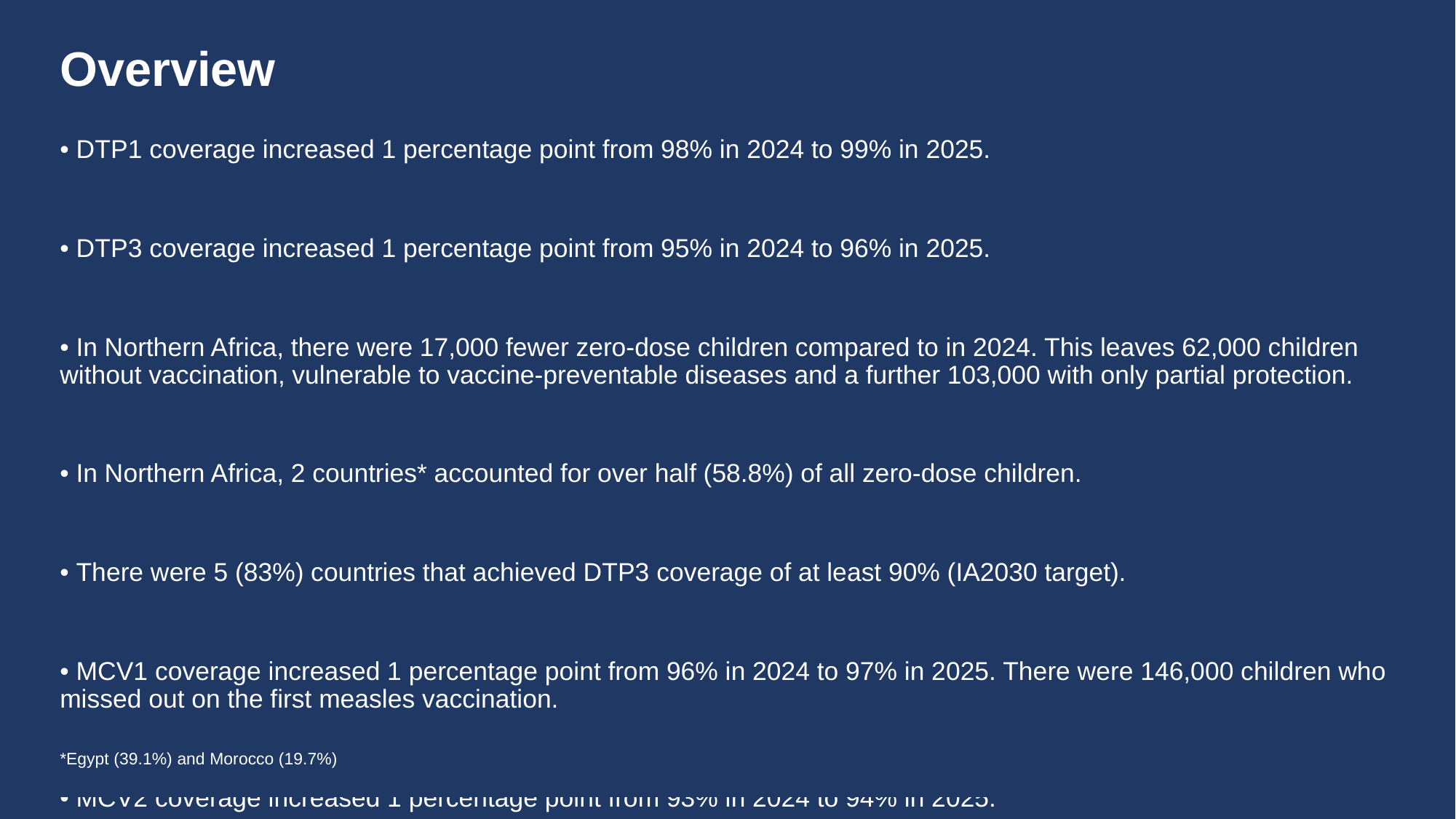

# Overview
• DTP1 coverage increased 1 percentage point from 98% in 2024 to 99% in 2025.

• DTP3 coverage increased 1 percentage point from 95% in 2024 to 96% in 2025.

• In Northern Africa, there were 17,000 fewer zero-dose children compared to in 2024. This leaves 62,000 children without vaccination, vulnerable to vaccine-preventable diseases and a further 103,000 with only partial protection.

• In Northern Africa, 2 countries* accounted for over half (58.8%) of all zero-dose children.

• There were 5 (83%) countries that achieved DTP3 coverage of at least 90% (IA2030 target).

• MCV1 coverage increased 1 percentage point from 96% in 2024 to 97% in 2025. There were 146,000 children who missed out on the first measles vaccination.

• MCV2 coverage increased 1 percentage point from 93% in 2024 to 94% in 2025.

• Last dose coverage of HPV vaccination (HPVc) among girls remained constant at 3% in 2025.
*Egypt (39.1%) and Morocco (19.7%)